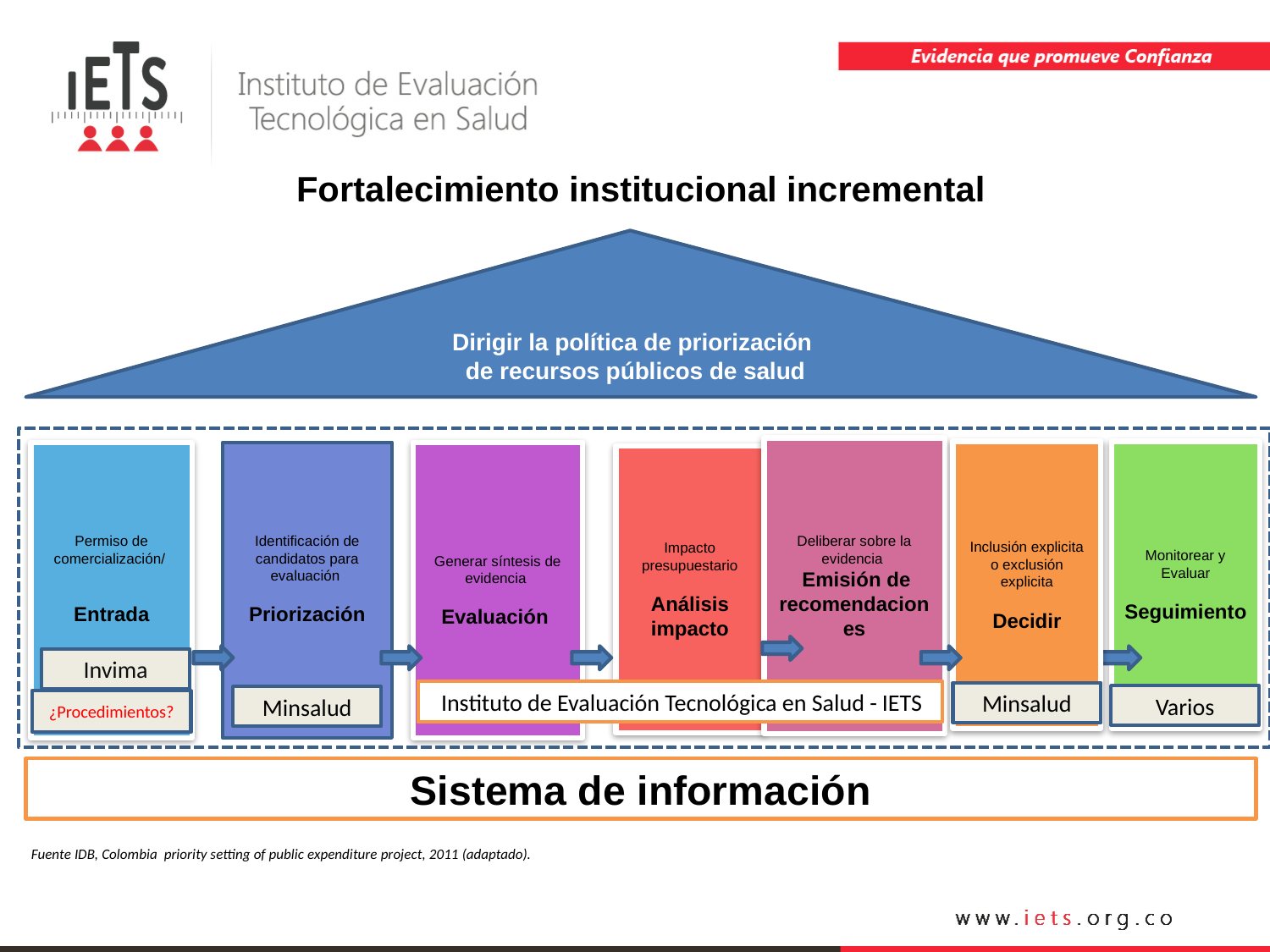

Fortalecimiento institucional incremental
Dirigir la política de priorización
de recursos públicos de salud

Deliberar sobre la evidencia
 Emisión de recomendaciones
Inclusión explicita o exclusión explicita

Decidir
Monitorear y Evaluar

Seguimiento
Permiso de comercialización/

Entrada

Identificación de candidatos para evaluación

Priorización

Generar síntesis de evidencia

Evaluación
Impacto presupuestario

Análisis impacto

Invima
  Instituto de Evaluación Tecnológica en Salud - IETS
Minsalud
Ministerio
Varios
Minsalud
¿Procedimientos?

Sistema de información
Fuente IDB, Colombia  priority setting of public expenditure project, 2011 (adaptado).